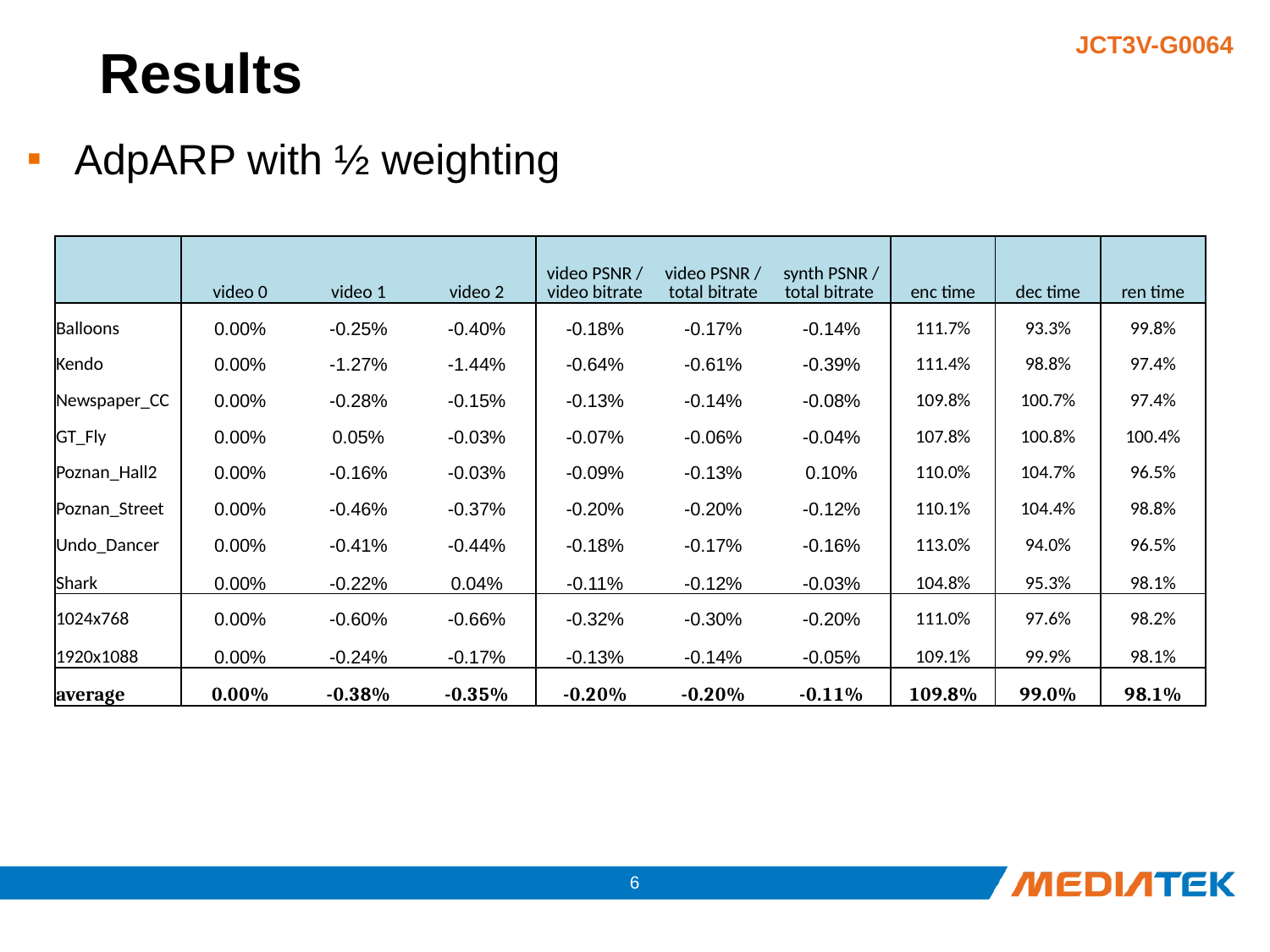

# Results
AdpARP with ½ weighting
|  | video 0 | video 1 | video 2 | video PSNR / video bitrate | video PSNR / total bitrate | synth PSNR / total bitrate | enc time | dec time | ren time |
| --- | --- | --- | --- | --- | --- | --- | --- | --- | --- |
| Balloons | 0.00% | -0.25% | -0.40% | -0.18% | -0.17% | -0.14% | 111.7% | 93.3% | 99.8% |
| Kendo | 0.00% | -1.27% | -1.44% | -0.64% | -0.61% | -0.39% | 111.4% | 98.8% | 97.4% |
| Newspaper\_CC | 0.00% | -0.28% | -0.15% | -0.13% | -0.14% | -0.08% | 109.8% | 100.7% | 97.4% |
| GT\_Fly | 0.00% | 0.05% | -0.03% | -0.07% | -0.06% | -0.04% | 107.8% | 100.8% | 100.4% |
| Poznan\_Hall2 | 0.00% | -0.16% | -0.03% | -0.09% | -0.13% | 0.10% | 110.0% | 104.7% | 96.5% |
| Poznan\_Street | 0.00% | -0.46% | -0.37% | -0.20% | -0.20% | -0.12% | 110.1% | 104.4% | 98.8% |
| Undo\_Dancer | 0.00% | -0.41% | -0.44% | -0.18% | -0.17% | -0.16% | 113.0% | 94.0% | 96.5% |
| Shark | 0.00% | -0.22% | 0.04% | -0.11% | -0.12% | -0.03% | 104.8% | 95.3% | 98.1% |
| 1024x768 | 0.00% | -0.60% | -0.66% | -0.32% | -0.30% | -0.20% | 111.0% | 97.6% | 98.2% |
| 1920x1088 | 0.00% | -0.24% | -0.17% | -0.13% | -0.14% | -0.05% | 109.1% | 99.9% | 98.1% |
| average | 0.00% | -0.38% | -0.35% | -0.20% | -0.20% | -0.11% | 109.8% | 99.0% | 98.1% |
6